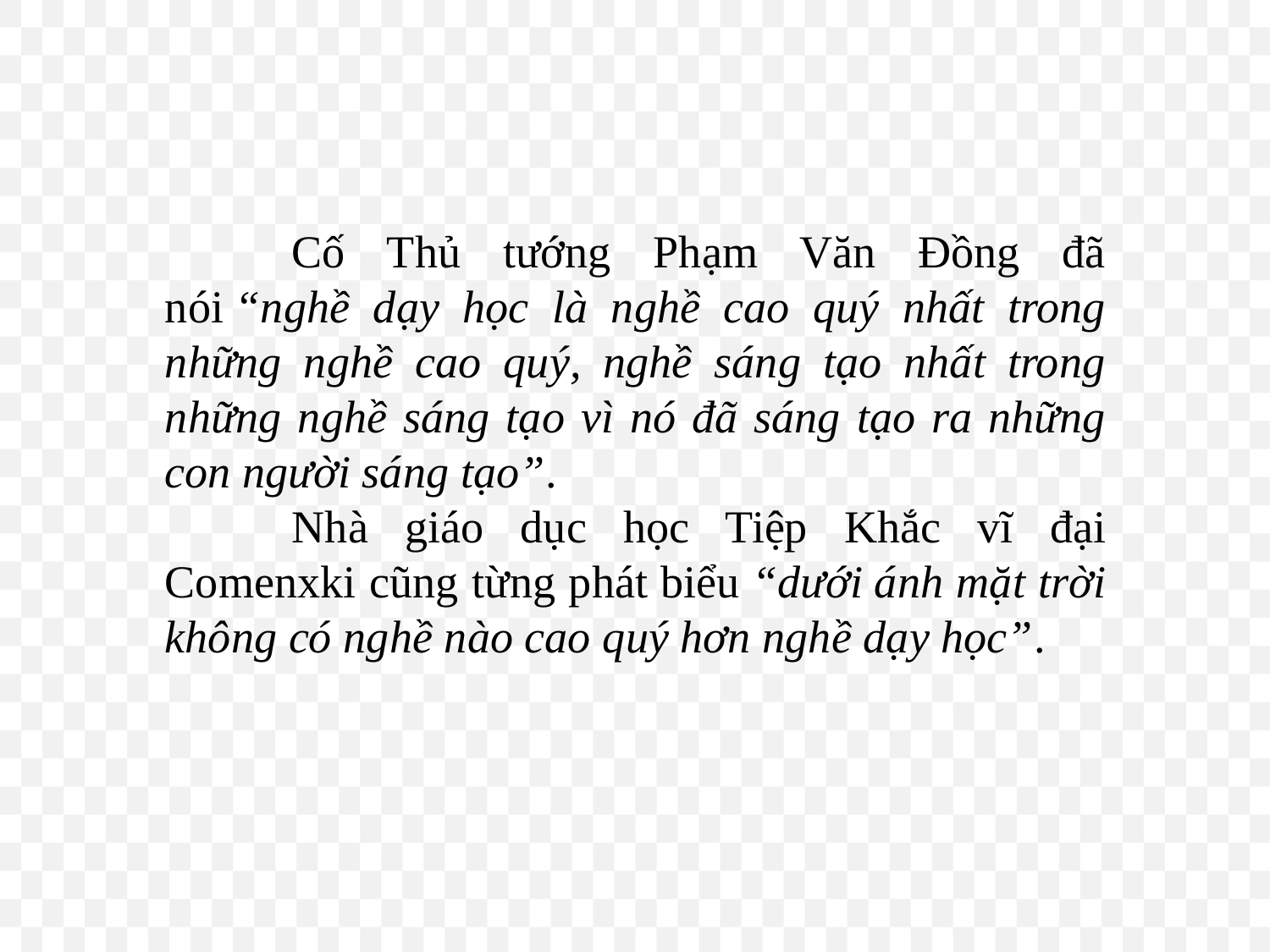

Cố Thủ tướng Phạm Văn Đồng đã nói “nghề dạy học là nghề cao quý nhất trong những nghề cao quý, nghề sáng tạo nhất trong những nghề sáng tạo vì nó đã sáng tạo ra những con người sáng tạo”.
	Nhà giáo dục học Tiệp Khắc vĩ đại Comenxki cũng từng phát biểu “dưới ánh mặt trời không có nghề nào cao quý hơn nghề dạy học”.